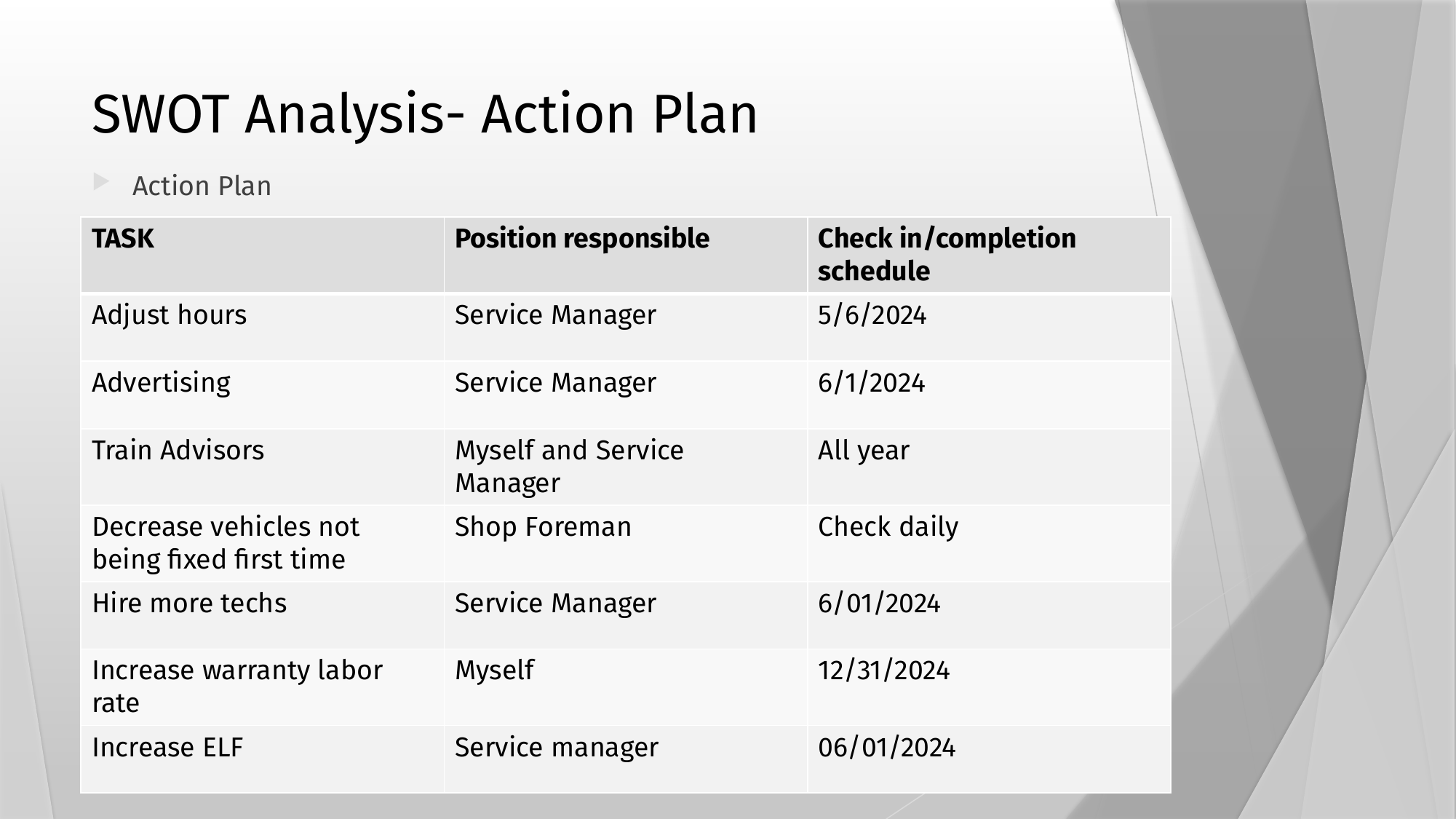

# SWOT Analysis- Action Plan
Action Plan

| TASK | Position responsible | Check in/completion schedule |
| --- | --- | --- |
| Adjust hours | Service Manager | 5/6/2024 |
| Advertising | Service Manager | 6/1/2024 |
| Train Advisors | Myself and Service Manager | All year |
| Decrease vehicles not being fixed first time | Shop Foreman | Check daily |
| Hire more techs | Service Manager | 6/01/2024 |
| Increase warranty labor rate | Myself | 12/31/2024 |
| Increase ELF | Service manager | 06/01/2024 |